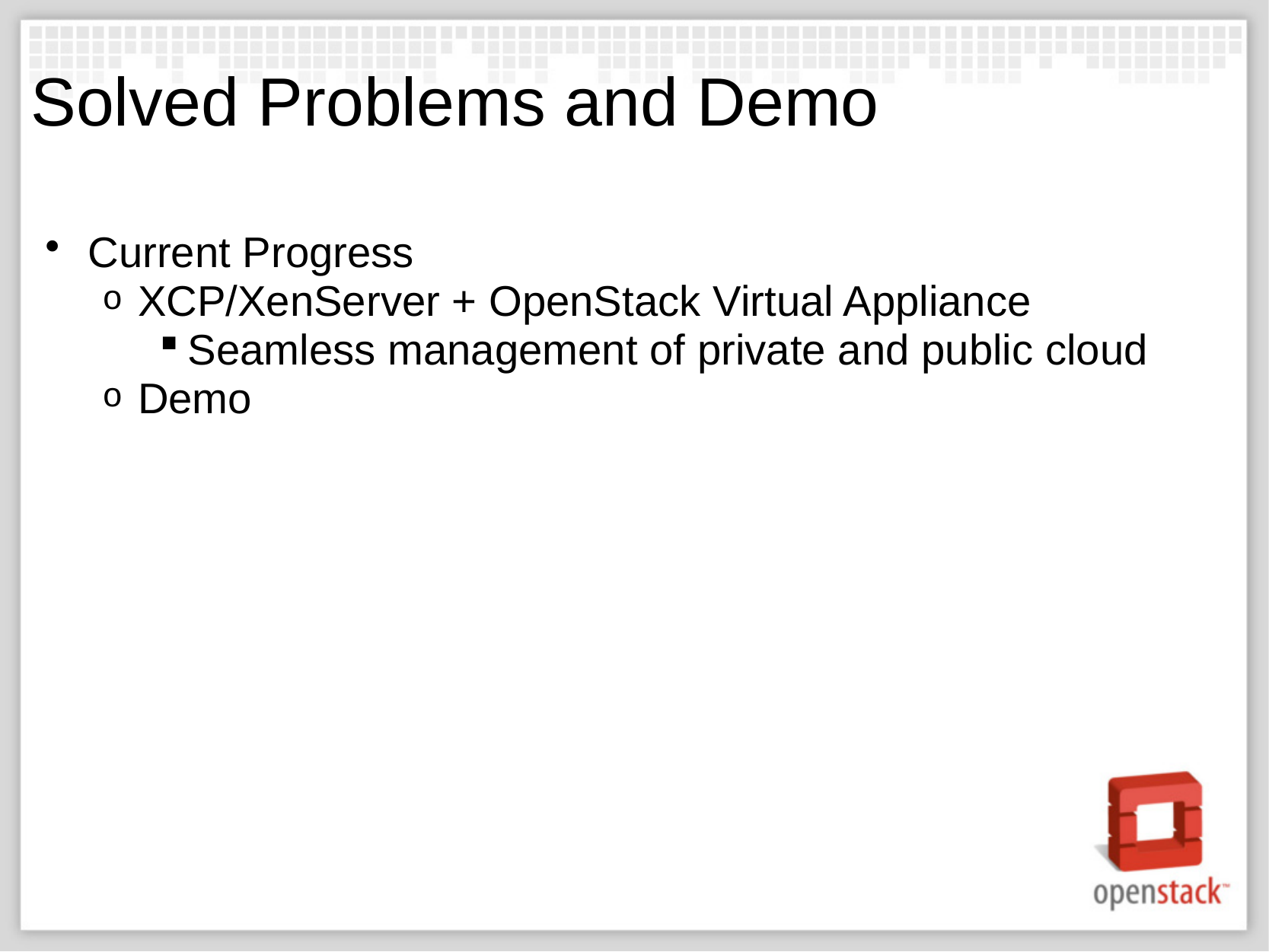

# Solved Problems and Demo
Current Progress
XCP/XenServer + OpenStack Virtual Appliance
Seamless management of private and public cloud
Demo